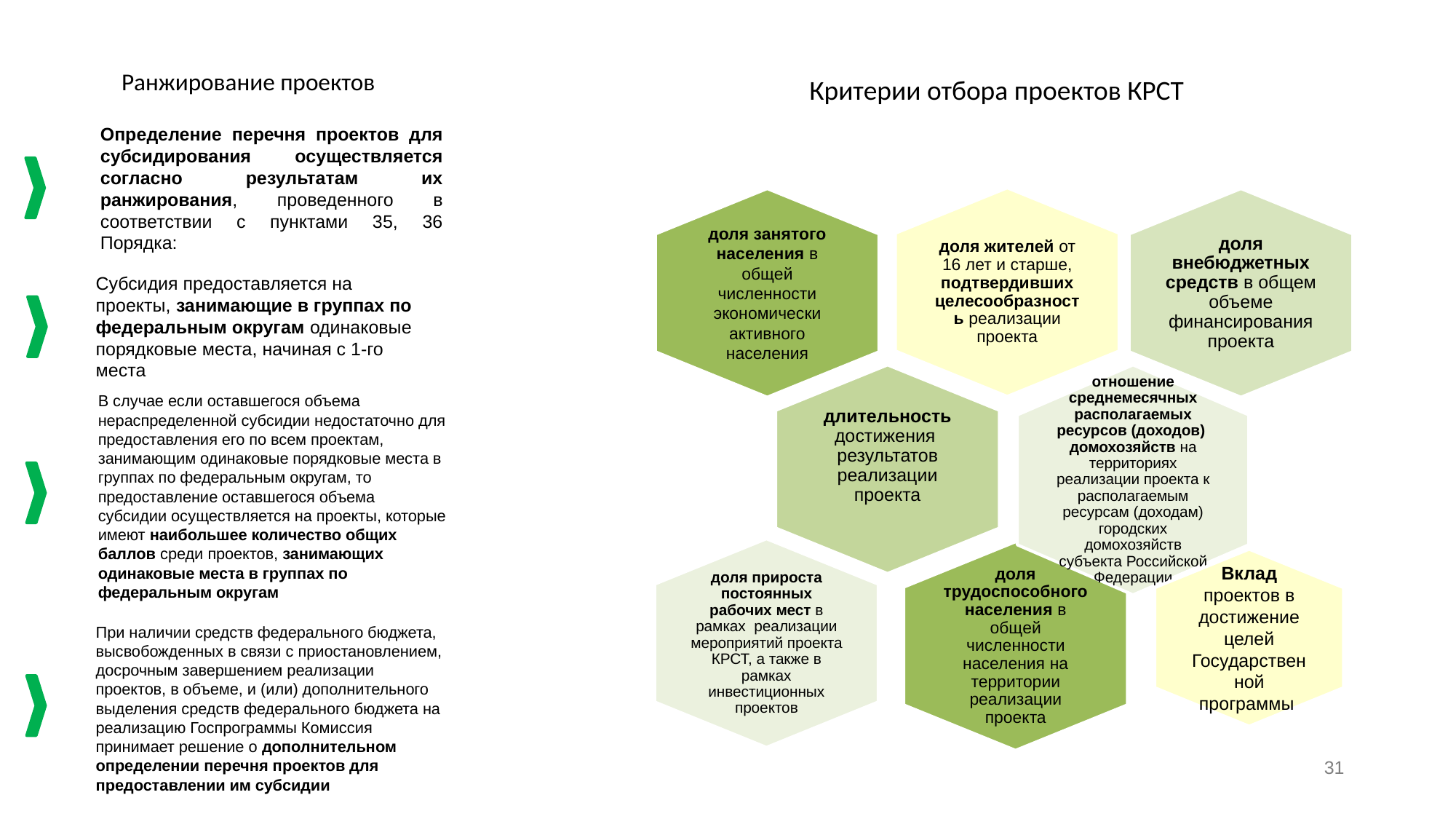

| № | Наименование критериев | Количество баллов | Подтверждающий документ |
| --- | --- | --- | --- |
| 1 | доля внебюджетных средств в общем объеме финансирования проекта |  |  |
| 2 | длительность достижения результатов реализации проекта |  |  |
| 3 | доля жителей территорий, где планируется реализация проекта, в возрасте от 16 лет и старше, подтвердивших целесообразность его реализации по итогам общественного обсуждения, в общей численности жителей в возрасте от 16 лет и старше |  |  |
| 4 | доля занятого населения, в общей численности экономически активного населения, проживающего на территории реализации проекта |  |  |
| 5 | доля трудоспособного населения в общей численности населения на территории реализации проекта |  |  |
| 6 | доля прироста постоянных рабочих мест, планируемых к созданию в рамках реализации мероприятий проекта, а также в рамках инвестиционных проектов, находящихся в стадии реализации, и инвестиционных проектов, реализация которых начнется в первый год реализации проекта, к общей численности экономически активного населения на территории реализации проекта |  |  |
| 7 | отношение среднемесячных располагаемых ресурсов (доходов) домохозяйств на сельских территориях (сельских агломерациях), где планируется реализация проекта, к среднемесячным располагаемым ресурсам (доходам) городских домохозяйств соответствующего субъекта Российской Федерации |  |  |
| 8 | вклад проектов в достижение целей Госпрограммы |  |  |
Ранжирование проектов
# Критерии отбора проектов КРСТ
Определение перечня проектов для субсидирования осуществляется согласно результатам их ранжирования, проведенного в соответствии с пунктами 35, 36 Порядка:

доля жителей от 16 лет и старше, подтвердивших целесообразность реализации проекта
доля занятого населения в общей численности экономически активного населения
доля внебюджетных средств в общем объеме финансирования проекта

длительность достижения  результатов реализации проекта

доля трудоспособного населения в общей численности населения на территории реализации проекта

отношение среднемесячных располагаемых ресурсов (доходов)  домохозяйств на территориях реализации проекта к располагаемым ресурсам (доходам) городских домохозяйств субъекта Российской Федерации
доля прироста постоянных рабочих мест в рамках  реализации мероприятий проекта КРСТ, а также в рамках инвестиционных проектов
Субсидия предоставляется на проекты, занимающие в группах по федеральным округам одинаковые порядковые места, начиная с 1-го места

В случае если оставшегося объема нераспределенной субсидии недостаточно для предоставления его по всем проектам, занимающим одинаковые порядковые места в группах по федеральным округам, то предоставление оставшегося объема субсидии осуществляется на проекты, которые имеют наибольшее количество общих баллов среди проектов, занимающих одинаковые места в группах по федеральным округам

Вклад проектов в достижение целей Государственной программы
При наличии средств федерального бюджета, высвобожденных в связи с приостановлением, досрочным завершением реализации проектов, в объеме, и (или) дополнительного выделения средств федерального бюджета на реализацию Госпрограммы Комиссия принимает решение о дополнительном определении перечня проектов для предоставлении им субсидии

31